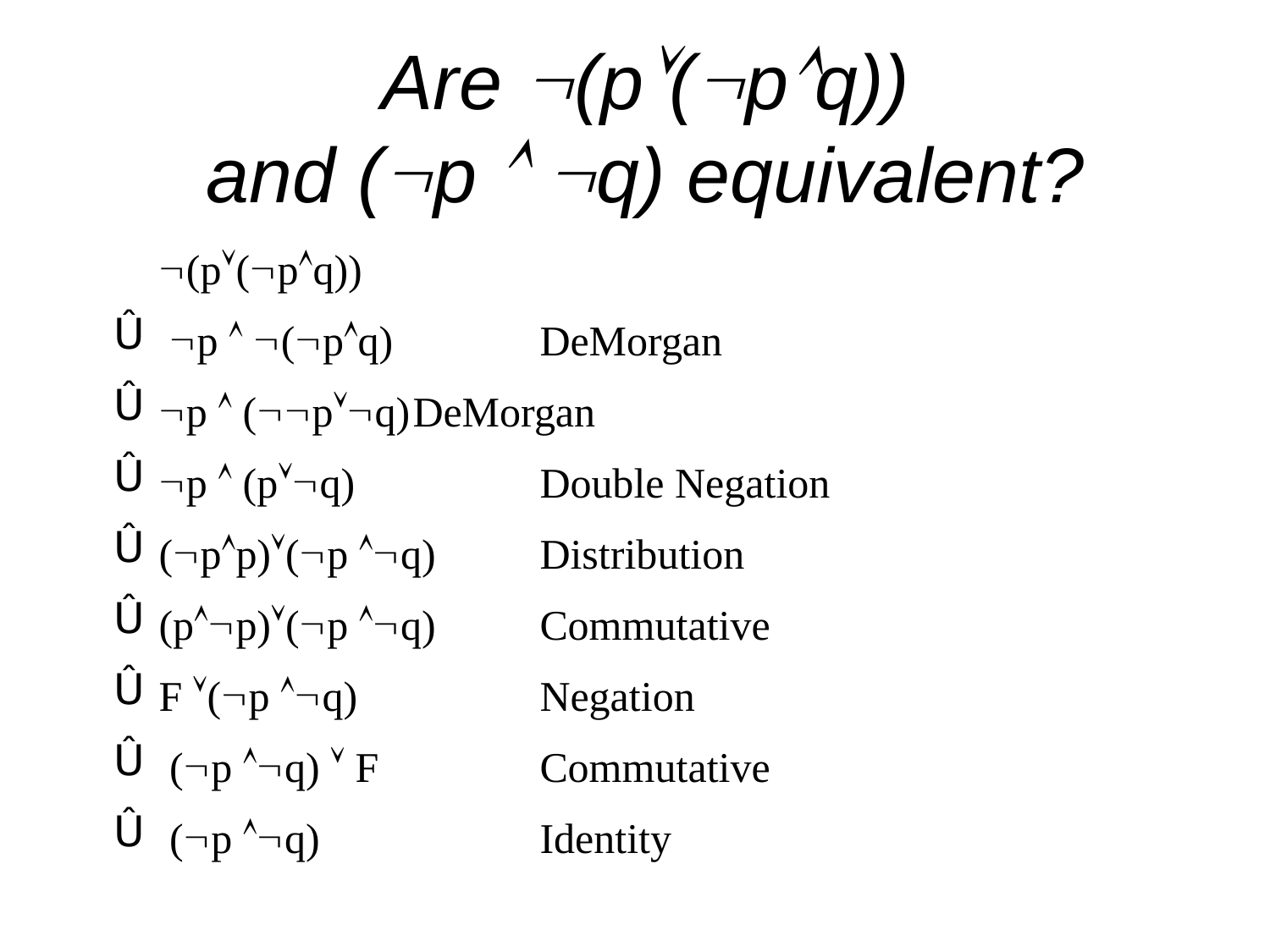

# Are ¬(p∨(¬p∧q)) and (¬p ∧ ¬q) equivalent?
¬(p∨(¬p∧q))
 ¬p ∧ ¬(¬p∧q)		DeMorgan
¬p ∧ (¬¬p∨¬q)	DeMorgan
¬p ∧ (p∨¬q)		Double Negation
(¬p∧p)∨(¬p ∧¬q)	Distribution
(p∧¬p)∨(¬p ∧¬q)	Commutative
F ∨(¬p ∧¬q)		Negation
 (¬p ∧¬q) ∨ F 		Commutative
 (¬p ∧¬q) 		Identity